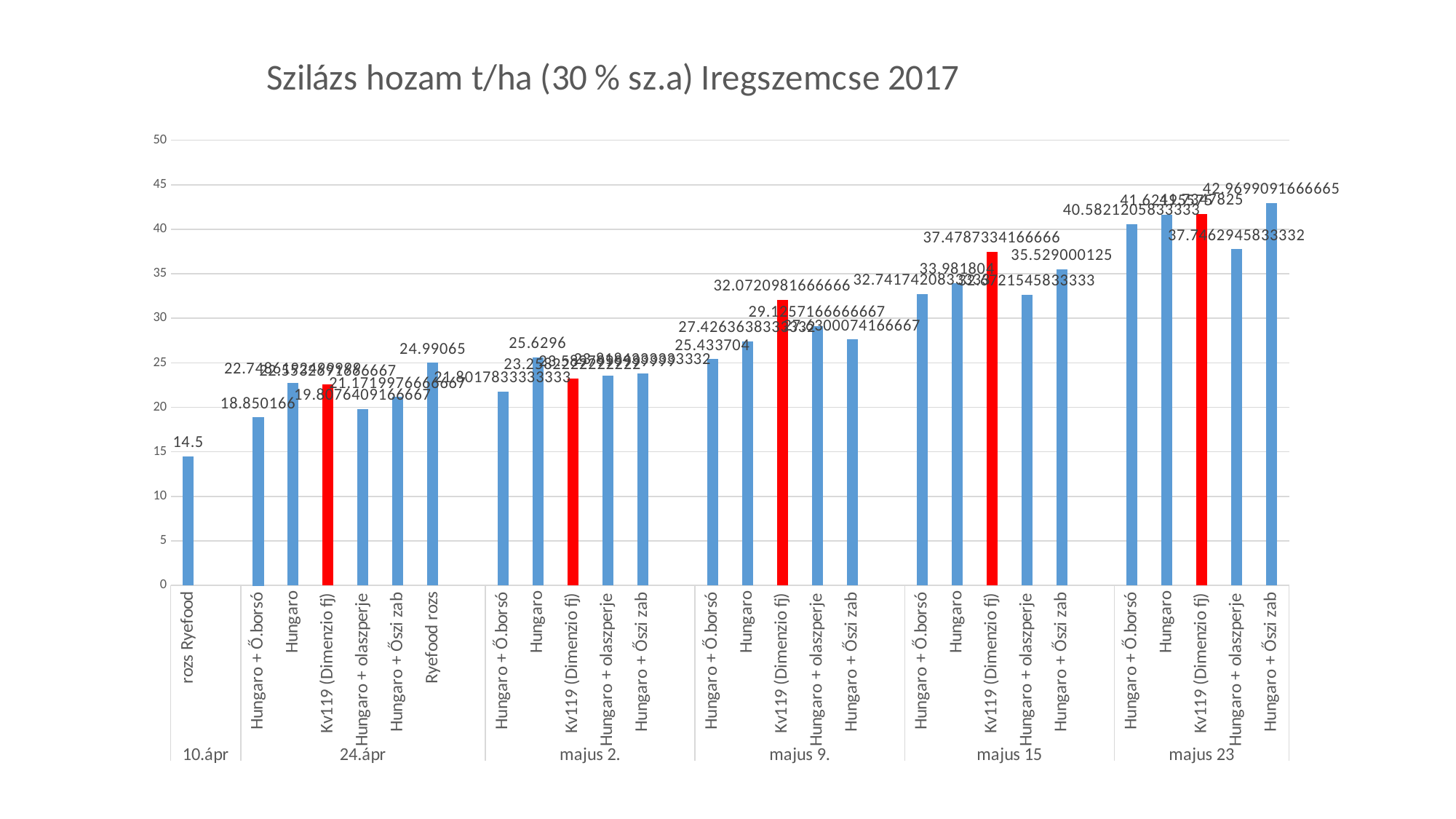

### Chart: Szilázs hozam t/ha (30 % sz.a) Iregszemcse 2017

| Category | Szilázs hozam t/ha (30 % sz.a) Iregszemcse |
|---|---|
| rozs Ryefood | 14.5 |
|  | None |
| Hungaro + Ő.borsó | 18.850166000000005 |
| Hungaro | 22.748619249999898 |
| Kv119 (Dimenzio fj) | 22.55326916666669 |
| Hungaro + olaszperje | 19.807640916666664 |
| Hungaro + Őszi zab | 21.171997666666734 |
| Ryefood rozs | 24.990650000000002 |
|  | None |
| Hungaro + Ő.borsó | 21.801783333333272 |
| Hungaro | 25.6296 |
| Kv119 (Dimenzio fj) | 23.258222222222173 |
| Hungaro + olaszperje | 23.589799999999922 |
| Hungaro + Őszi zab | 23.818433333333243 |
|  | None |
| Hungaro + Ő.borsó | 25.433704000000002 |
| Hungaro | 27.426363833333234 |
| Kv119 (Dimenzio fj) | 32.072098166666564 |
| Hungaro + olaszperje | 29.12571666666667 |
| Hungaro + Őszi zab | 27.630007416666718 |
|  | None |
| Hungaro + Ő.borsó | 32.74174208333325 |
| Hungaro | 33.981804 |
| Kv119 (Dimenzio fj) | 37.47873341666658 |
| Hungaro + olaszperje | 32.672154583333324 |
| Hungaro + Őszi zab | 35.52900012500001 |
|  | None |
| Hungaro + Ő.borsó | 40.58212058333325 |
| Hungaro | 41.62195575000001 |
| Kv119 (Dimenzio fj) | 41.7347825 |
| Hungaro + olaszperje | 37.74629458333319 |
| Hungaro + Őszi zab | 42.96990916666654 |